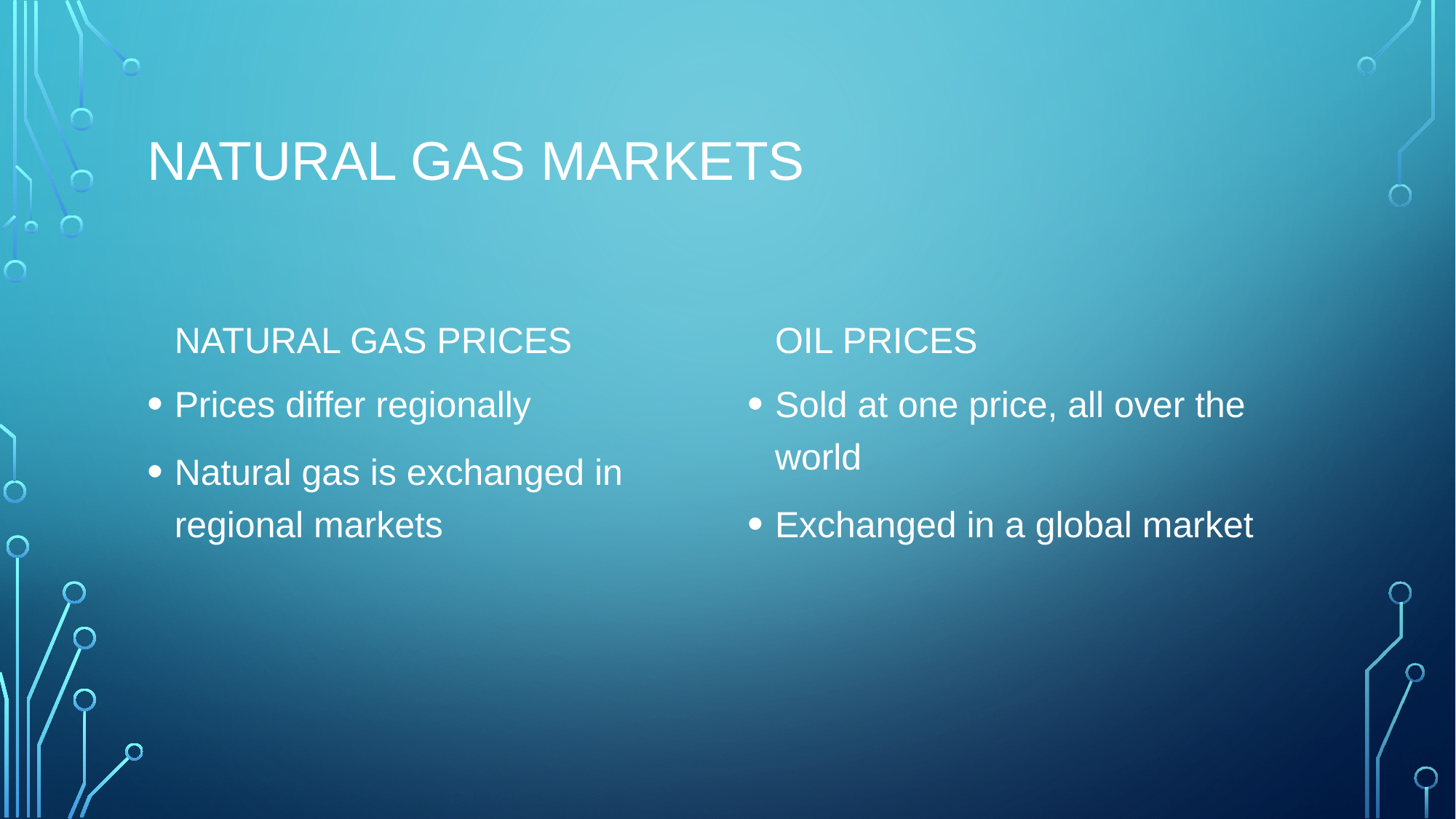

# Natural Gas Markets
Oil Prices
Natural gas Prices
Prices differ regionally
Natural gas is exchanged in regional markets
Sold at one price, all over the world
Exchanged in a global market